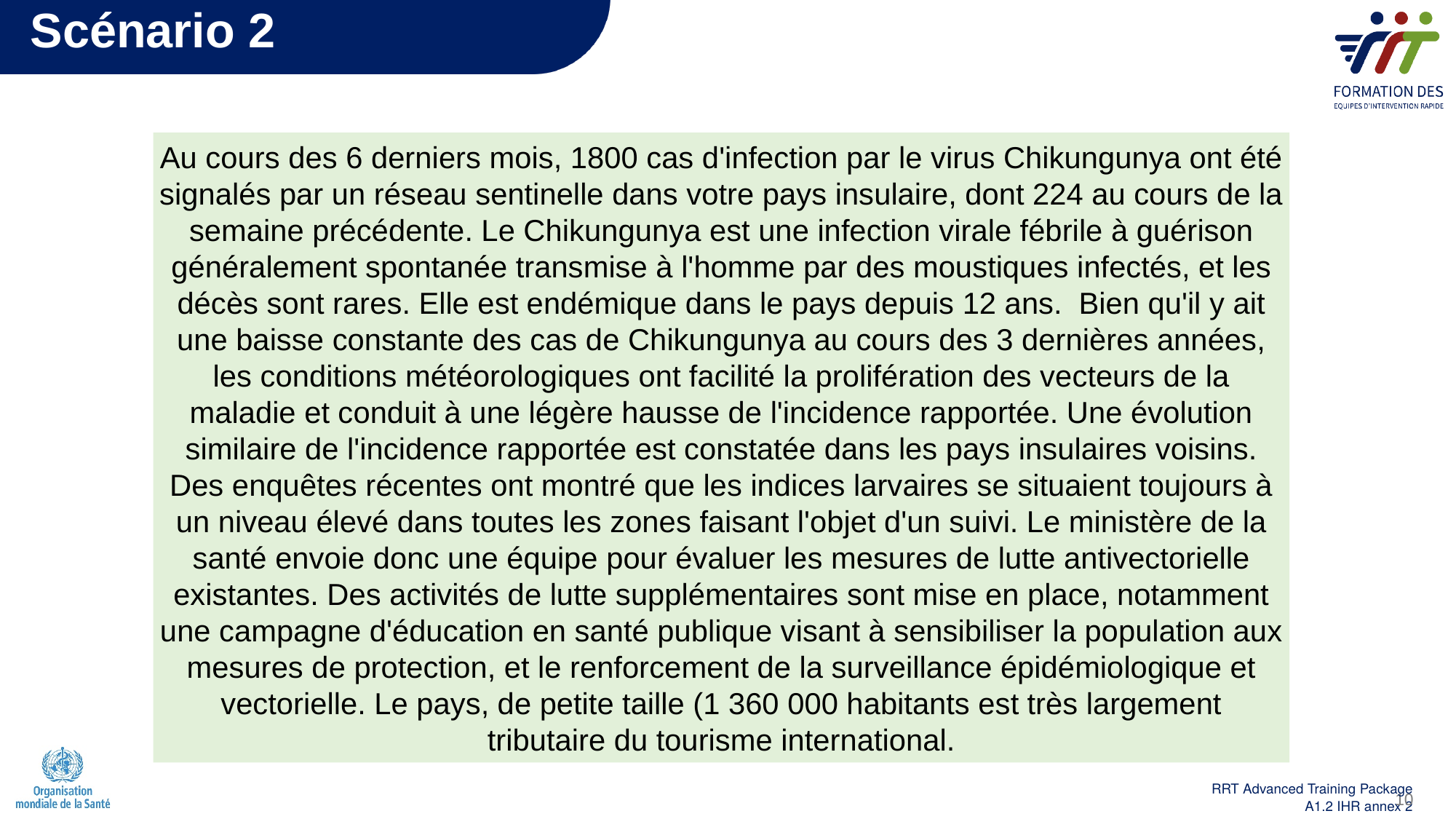

# Scénario 2
Au cours des 6 derniers mois, 1800 cas d'infection par le virus Chikungunya ont été signalés par un réseau sentinelle dans votre pays insulaire, dont 224 au cours de la semaine précédente. Le Chikungunya est une infection virale fébrile à guérison généralement spontanée transmise à l'homme par des moustiques infectés, et les décès sont rares. Elle est endémique dans le pays depuis 12 ans.  Bien qu'il y ait une baisse constante des cas de Chikungunya au cours des 3 dernières années, les conditions météorologiques ont facilité la prolifération des vecteurs de la maladie et conduit à une légère hausse de l'incidence rapportée. Une évolution similaire de l'incidence rapportée est constatée dans les pays insulaires voisins. Des enquêtes récentes ont montré que les indices larvaires se situaient toujours à un niveau élevé dans toutes les zones faisant l'objet d'un suivi. Le ministère de la santé envoie donc une équipe pour évaluer les mesures de lutte antivectorielle existantes. Des activités de lutte supplémentaires sont mise en place, notamment une campagne d'éducation en santé publique visant à sensibiliser la population aux mesures de protection, et le renforcement de la surveillance épidémiologique et vectorielle. Le pays, de petite taille (1 360 000 habitants est très largement tributaire du tourisme international.